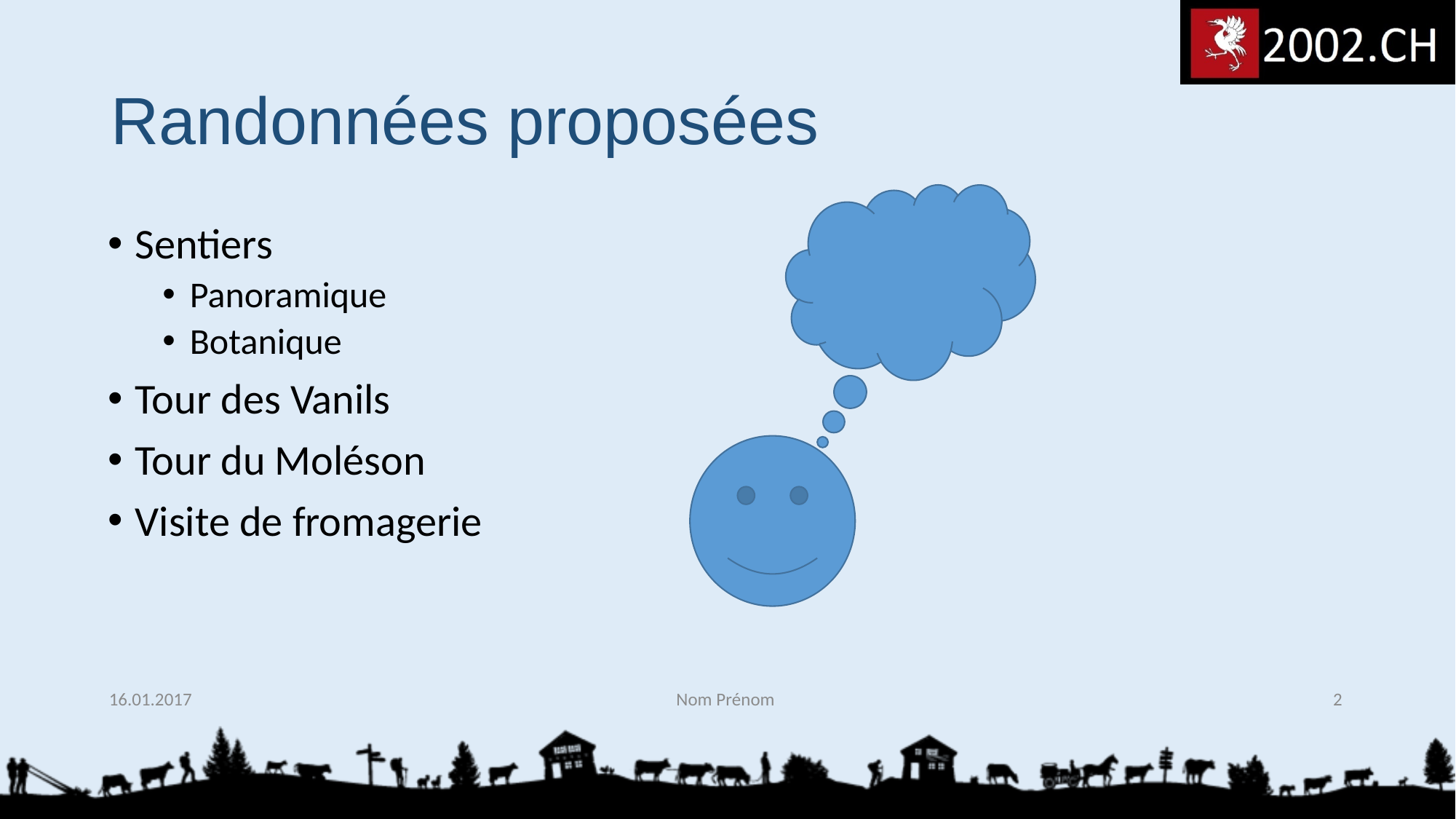

# Randonnées proposées

Sentiers
Panoramique
Botanique
Tour des Vanils
Tour du Moléson
Visite de fromagerie
16.01.2017
Nom Prénom
2